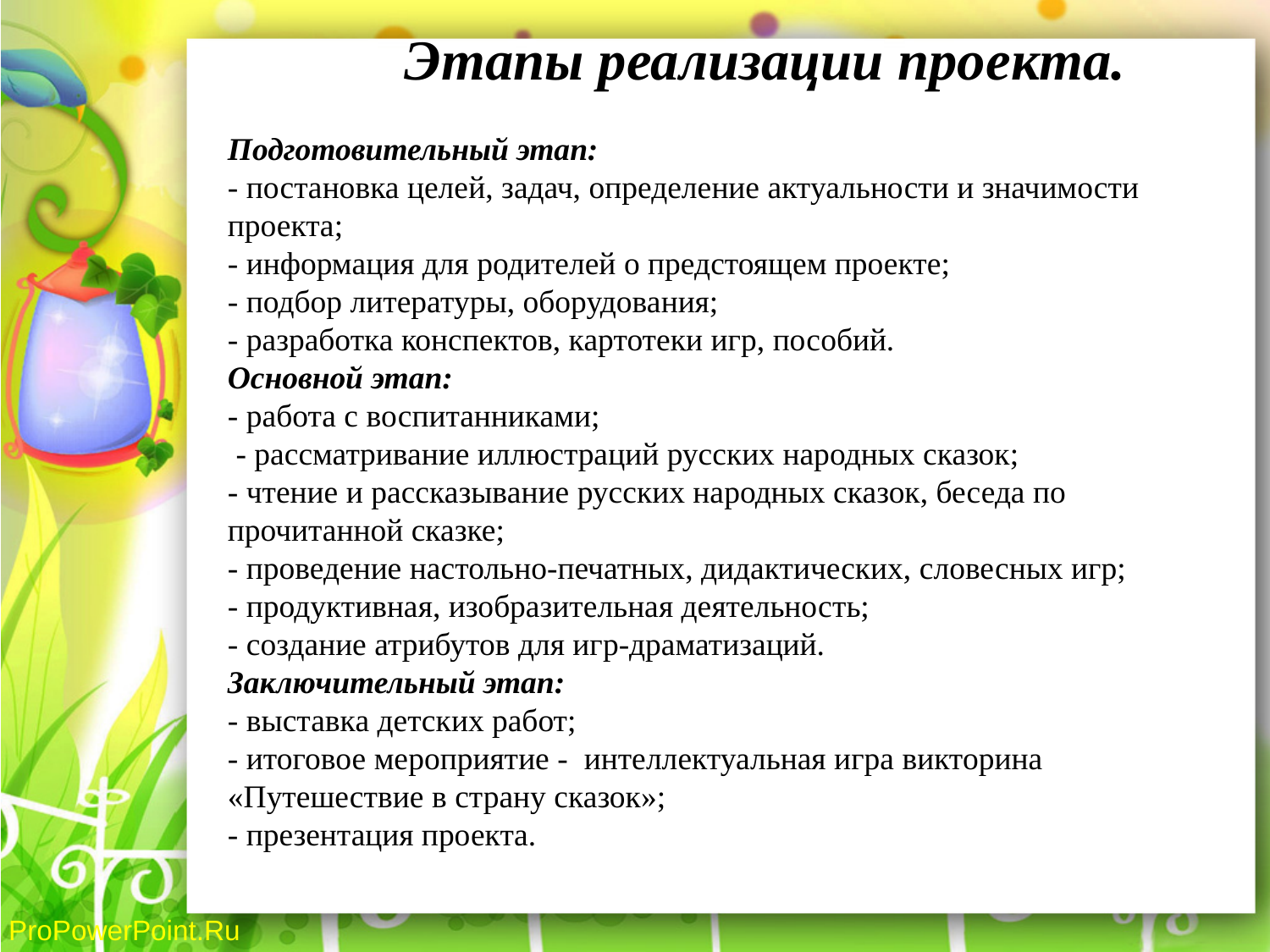

# Этапы реализации проекта. Подготовительный этап: - постановка целей, задач, определение актуальности и значимости проекта; - информация для родителей о предстоящем проекте; - подбор литературы, оборудования; - разработка конспектов, картотеки игр, пособий. Основной этап: - работа с воспитанниками; - рассматривание иллюстраций русских народных сказок; - чтение и рассказывание русских народных сказок, беседа по прочитанной сказке; - проведение настольно-печатных, дидактических, словесных игр; - продуктивная, изобразительная деятельность; - создание атрибутов для игр-драматизаций. Заключительный этап: - выставка детских работ; - итоговое мероприятие -  интеллектуальная игра викторина «Путешествие в страну сказок»; - презентация проекта.